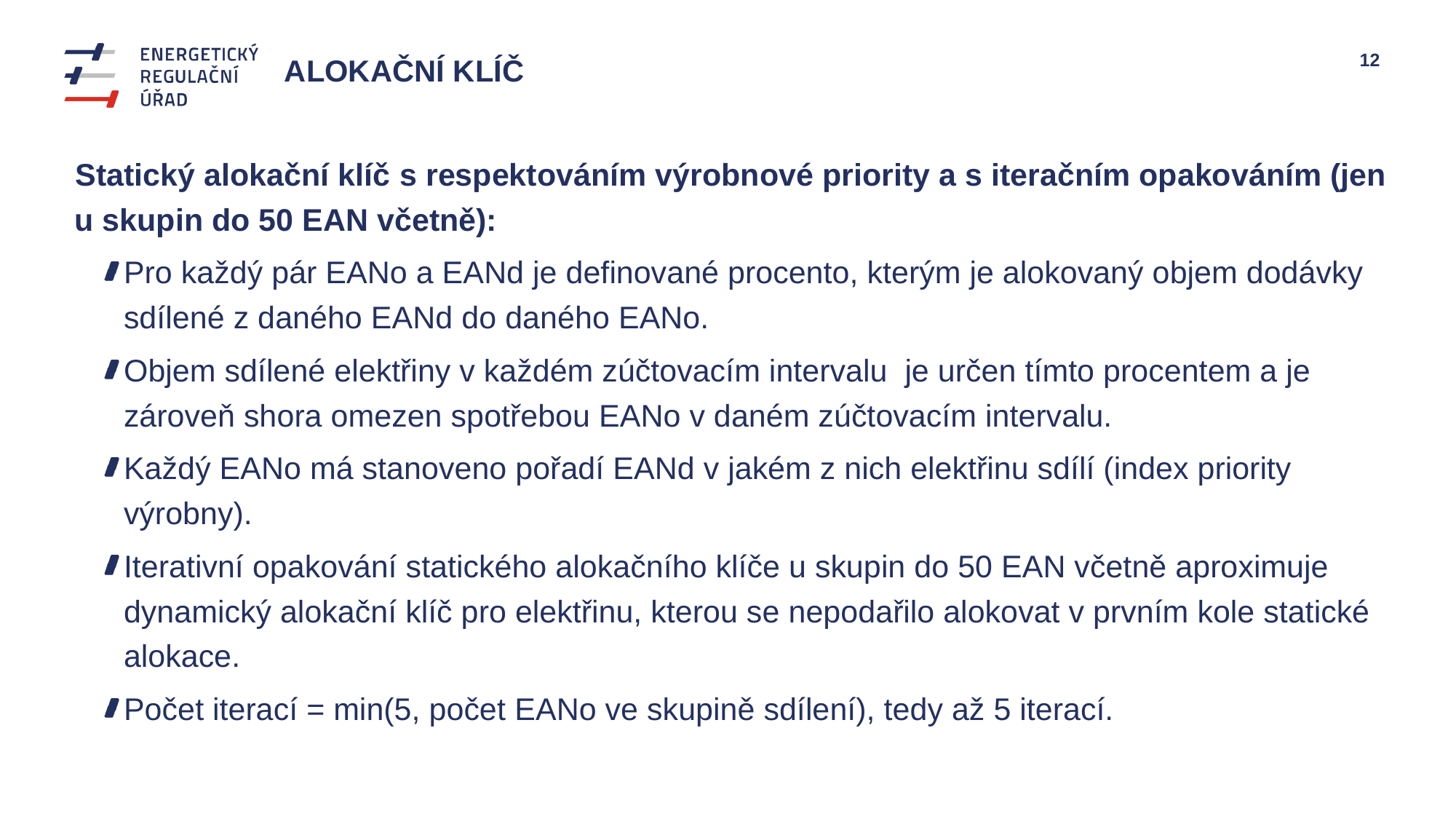

Alokační klíč
Statický alokační klíč s respektováním výrobnové priority a s iteračním opakováním (jen u skupin do 50 EAN včetně):
Pro každý pár EANo a EANd je definované procento, kterým je alokovaný objem dodávky sdílené z daného EANd do daného EANo.
Objem sdílené elektřiny v každém zúčtovacím intervalu  je určen tímto procentem a je zároveň shora omezen spotřebou EANo v daném zúčtovacím intervalu.
Každý EANo má stanoveno pořadí EANd v jakém z nich elektřinu sdílí (index priority výrobny).
Iterativní opakování statického alokačního klíče u skupin do 50 EAN včetně aproximuje dynamický alokační klíč pro elektřinu, kterou se nepodařilo alokovat v prvním kole statické alokace.
Počet iterací = min(5, počet EANo ve skupině sdílení), tedy až 5 iterací.